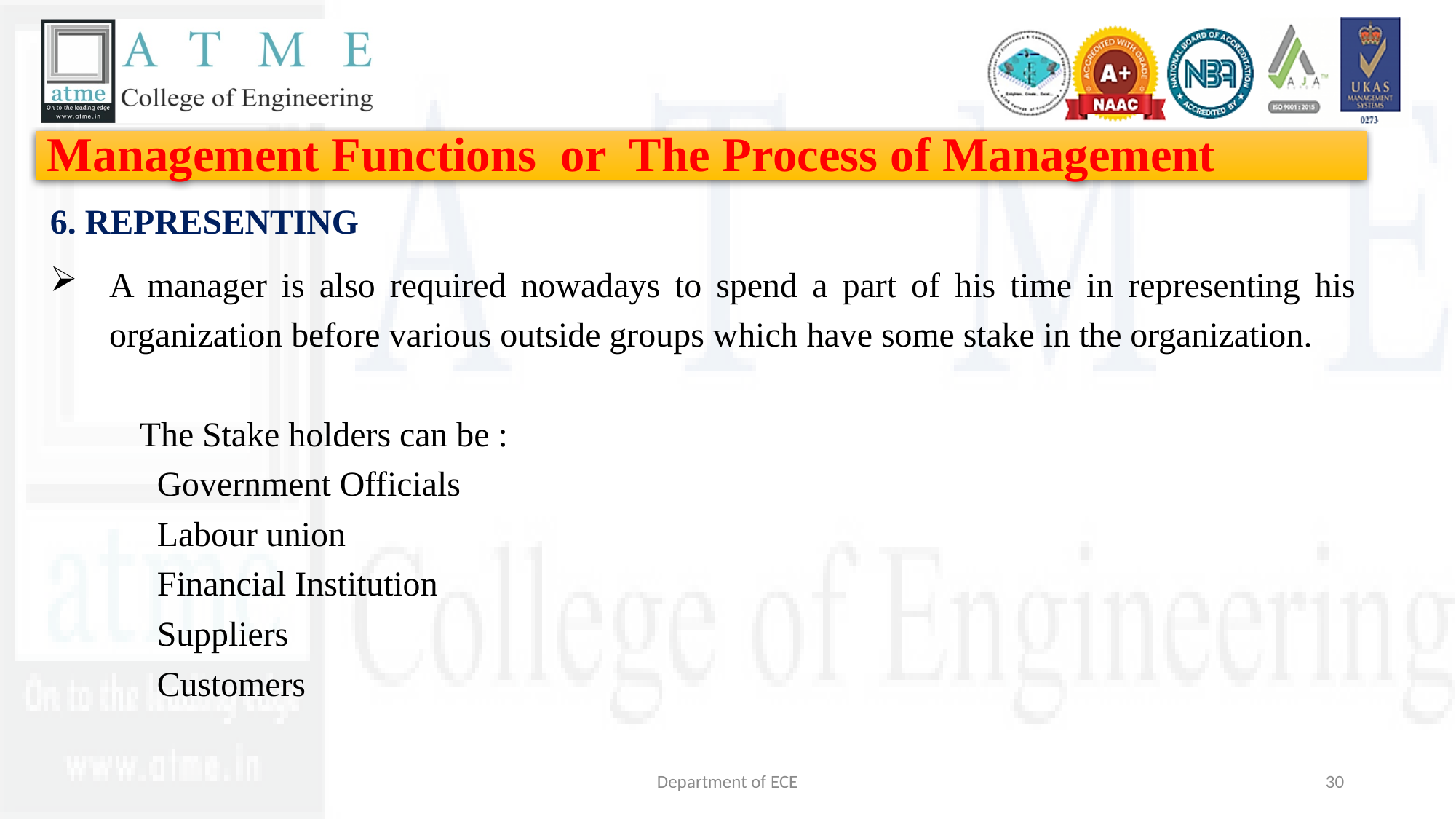

# Management Functions  or  The Process of Management
6. REPRESENTING
A manager is also required nowadays to spend a part of his time in representing his organization before various outside groups which have some stake in the organization.

	The Stake holders can be :
				  Government Officials
				  Labour union
				  Financial Institution
				  Suppliers
				  Customers

Department of ECE
30